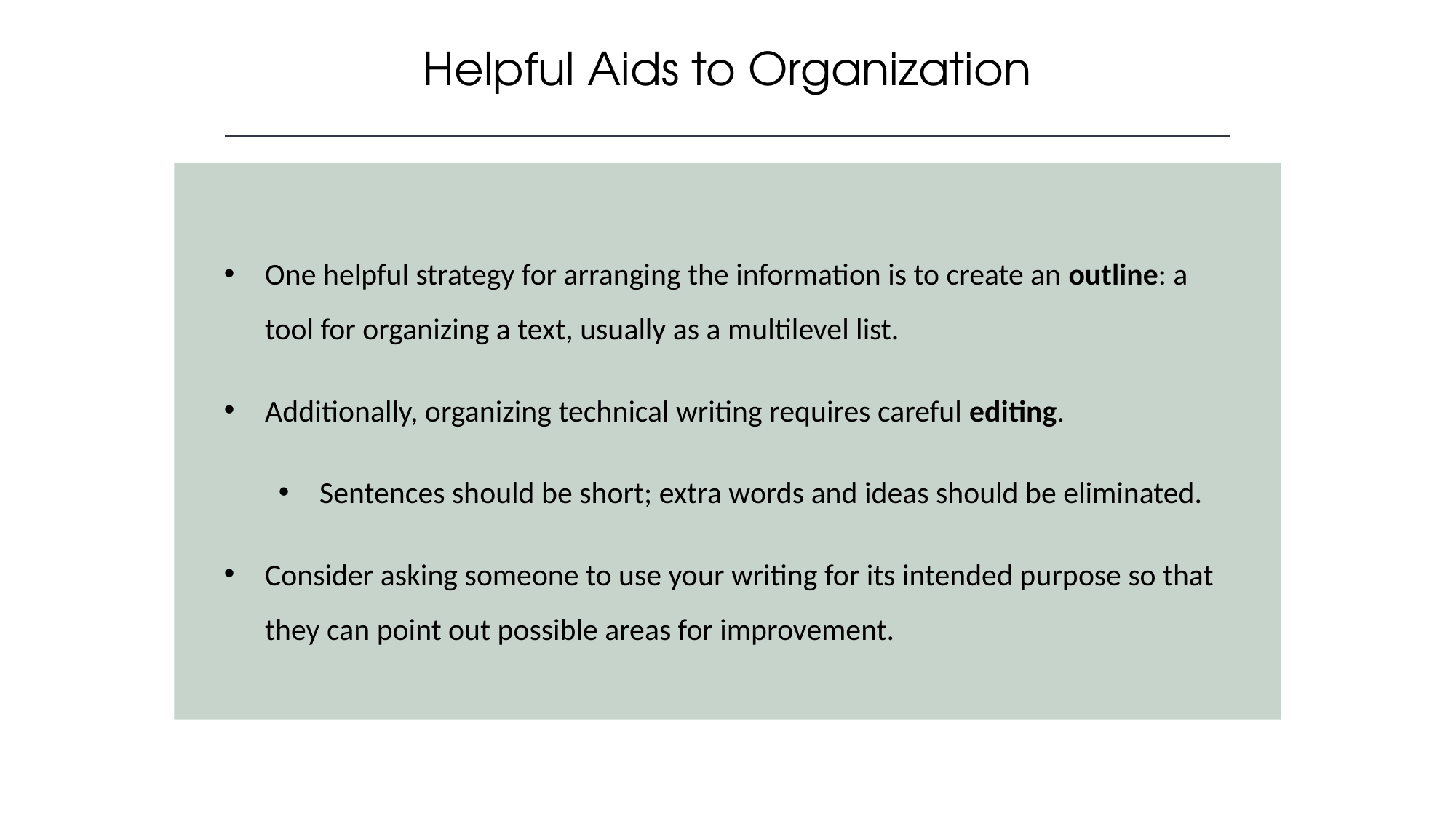

Helpful Aids to Organization
HAWKES LEARNING

One helpful strategy for arranging the information is to create an outline: a tool for organizing a text, usually as a multilevel list.
Additionally, organizing technical writing requires careful editing.
Sentences should be short; extra words and ideas should be eliminated.
Consider asking someone to use your writing for its intended purpose so that they can point out possible areas for improvement.